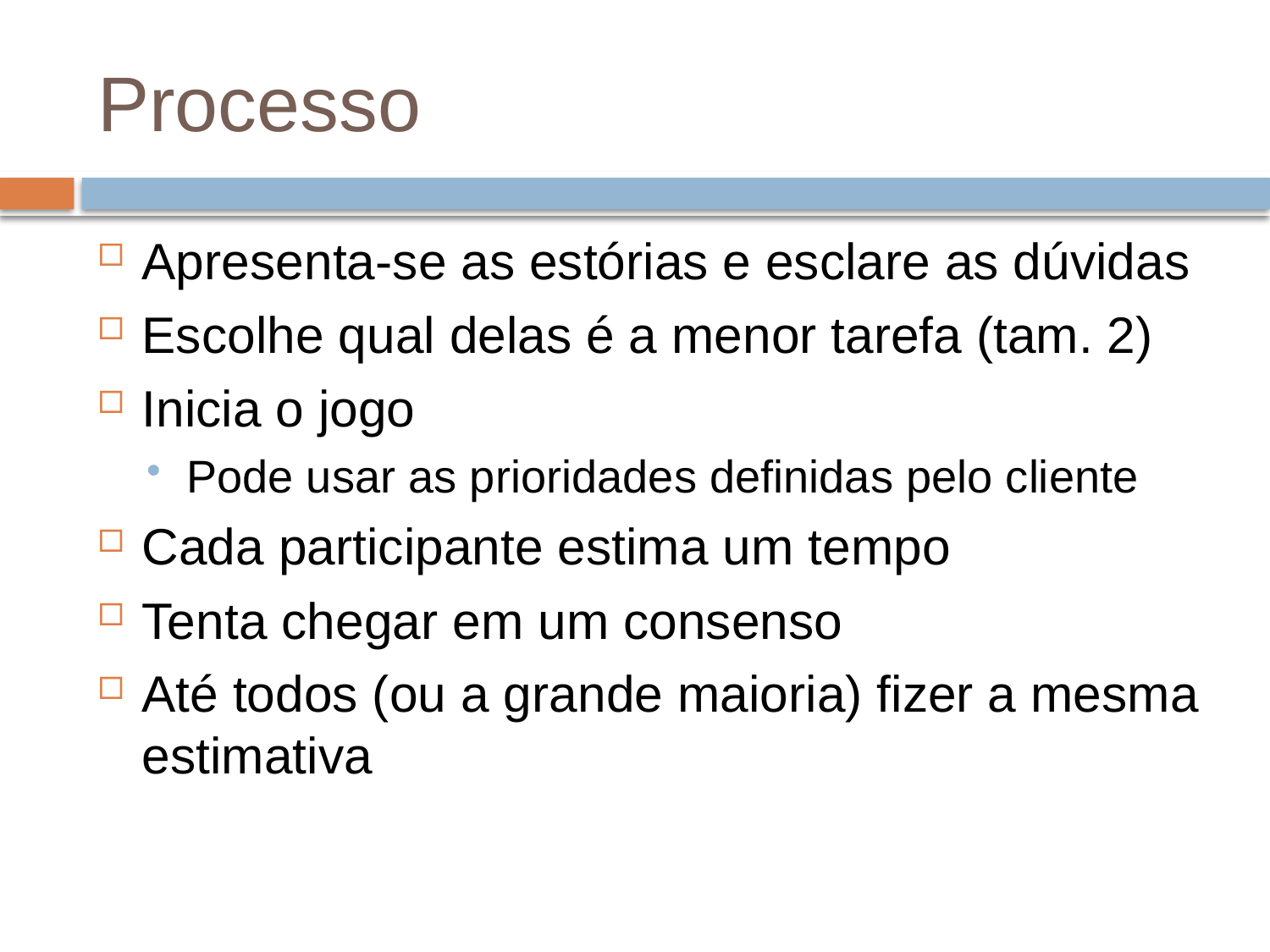

# Processo
Apresenta-se as estórias e esclare as dúvidas
Escolhe qual delas é a menor tarefa (tam. 2)
Inicia o jogo
Pode usar as prioridades definidas pelo cliente
Cada participante estima um tempo
Tenta chegar em um consenso
Até todos (ou a grande maioria) fizer a mesma estimativa